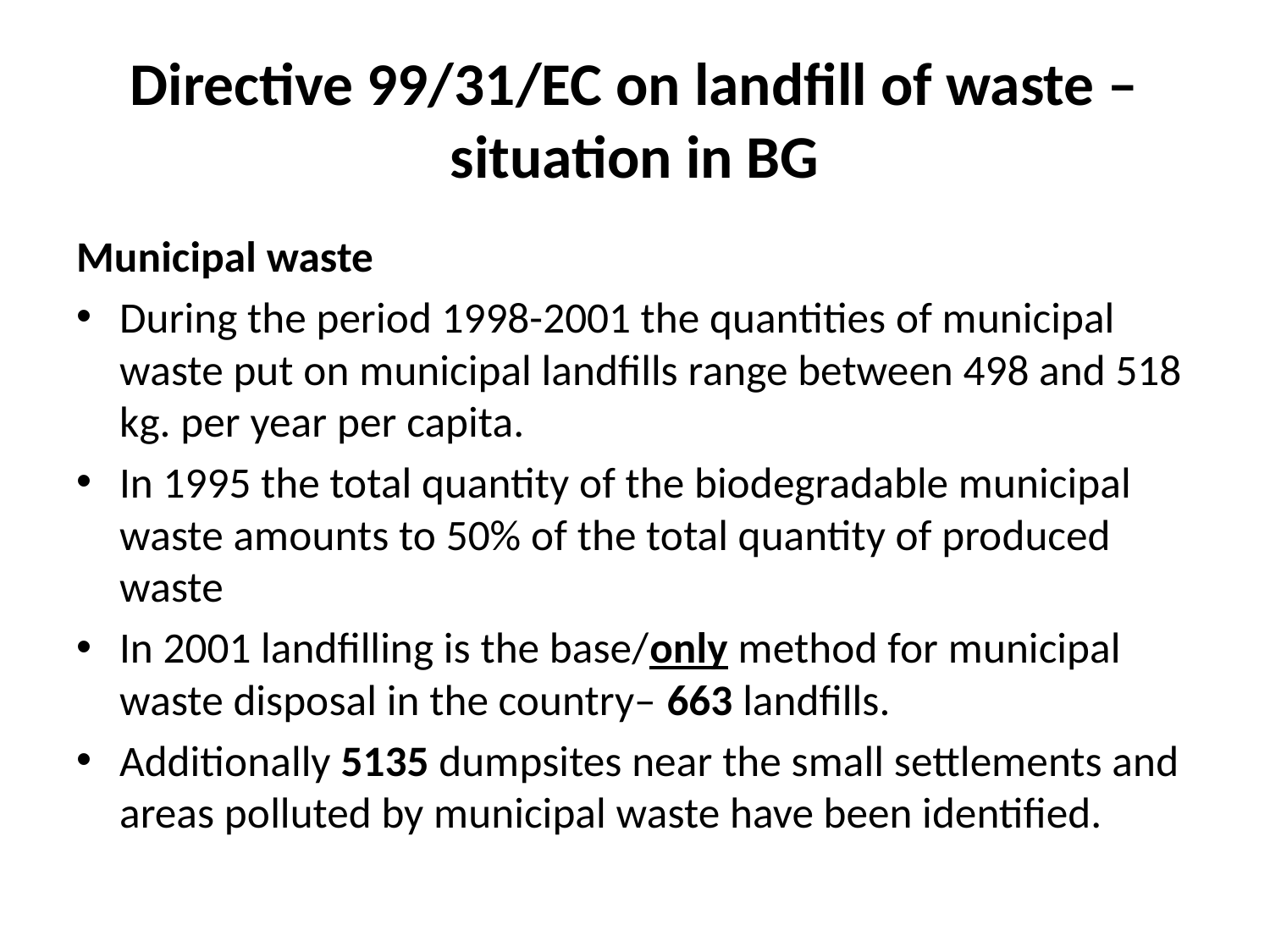

# Directive 99/31/EC on landfill of waste – situation in BG
Municipal waste
During the period 1998-2001 the quantities of municipal waste put on municipal landfills range between 498 and 518 kg. per year per capita.
In 1995 the total quantity of the biodegradable municipal waste amounts to 50% of the total quantity of produced waste
In 2001 landfilling is the base/only method for municipal waste disposal in the country– 663 landfills.
Additionally 5135 dumpsites near the small settlements and areas polluted by municipal waste have been identified.